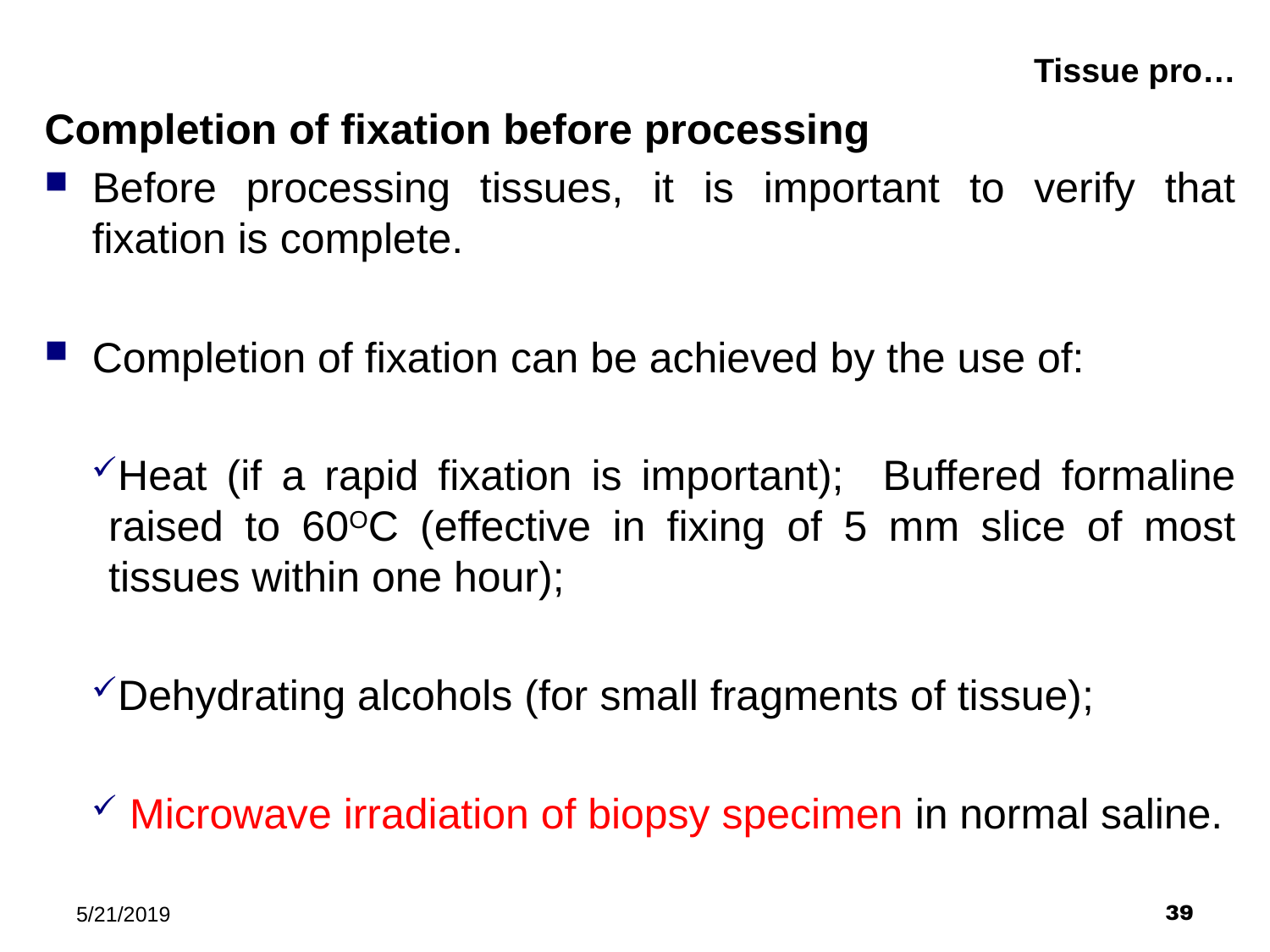

# Tissue pro…
Completion of fixation before processing
Before processing tissues, it is important to verify that fixation is complete.

Completion of fixation can be achieved by the use of:

Heat (if a rapid fixation is important);  Buffered formaline raised to 60OC (effective in fixing of 5 mm slice of most tissues within one hour);

Dehydrating alcohols (for small fragments of tissue);

 Microwave irradiation of biopsy specimen in normal saline.

5/21/2019
39